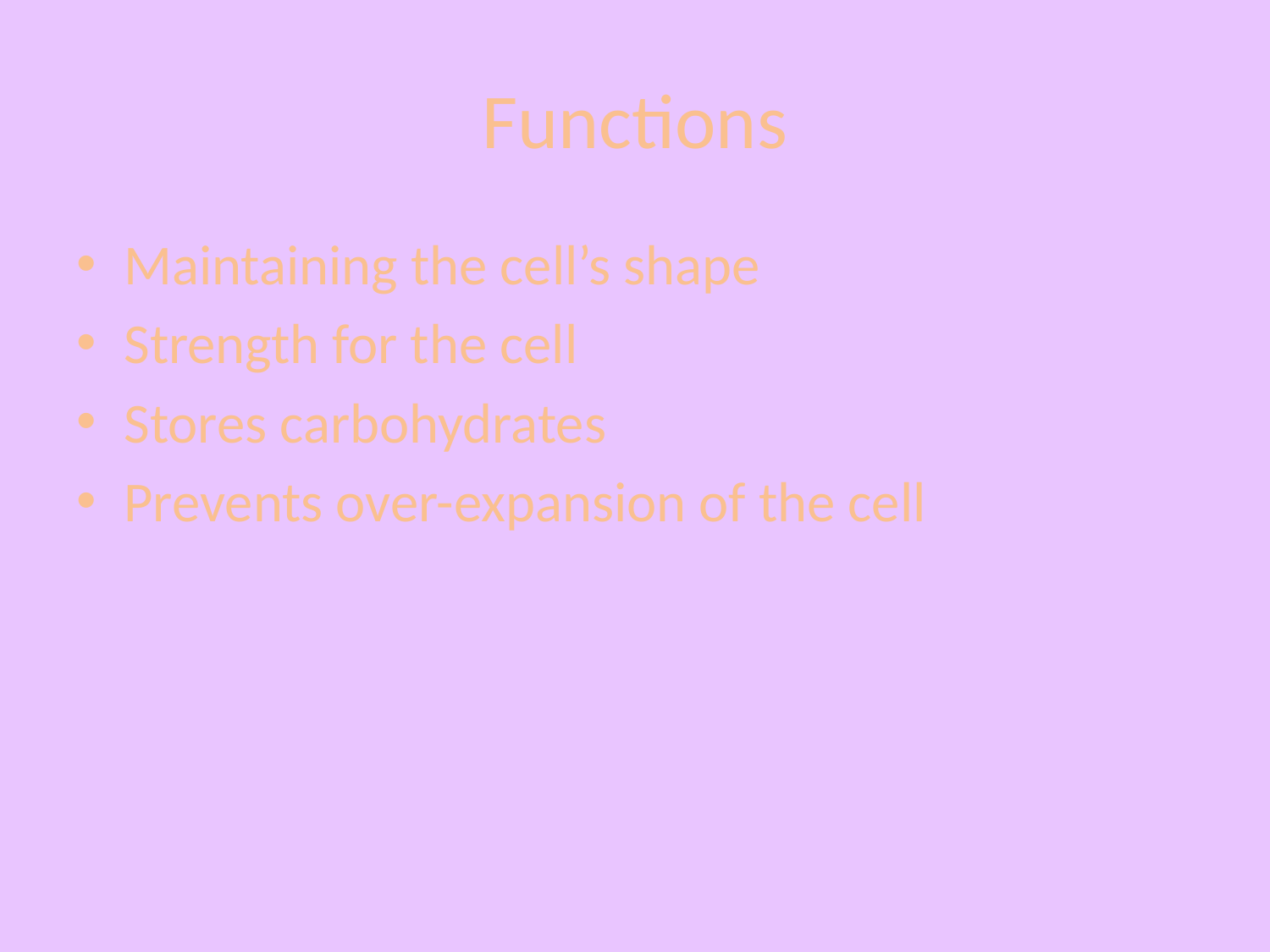

# Functions
Maintaining the cell’s shape
Strength for the cell
Stores carbohydrates
Prevents over-expansion of the cell